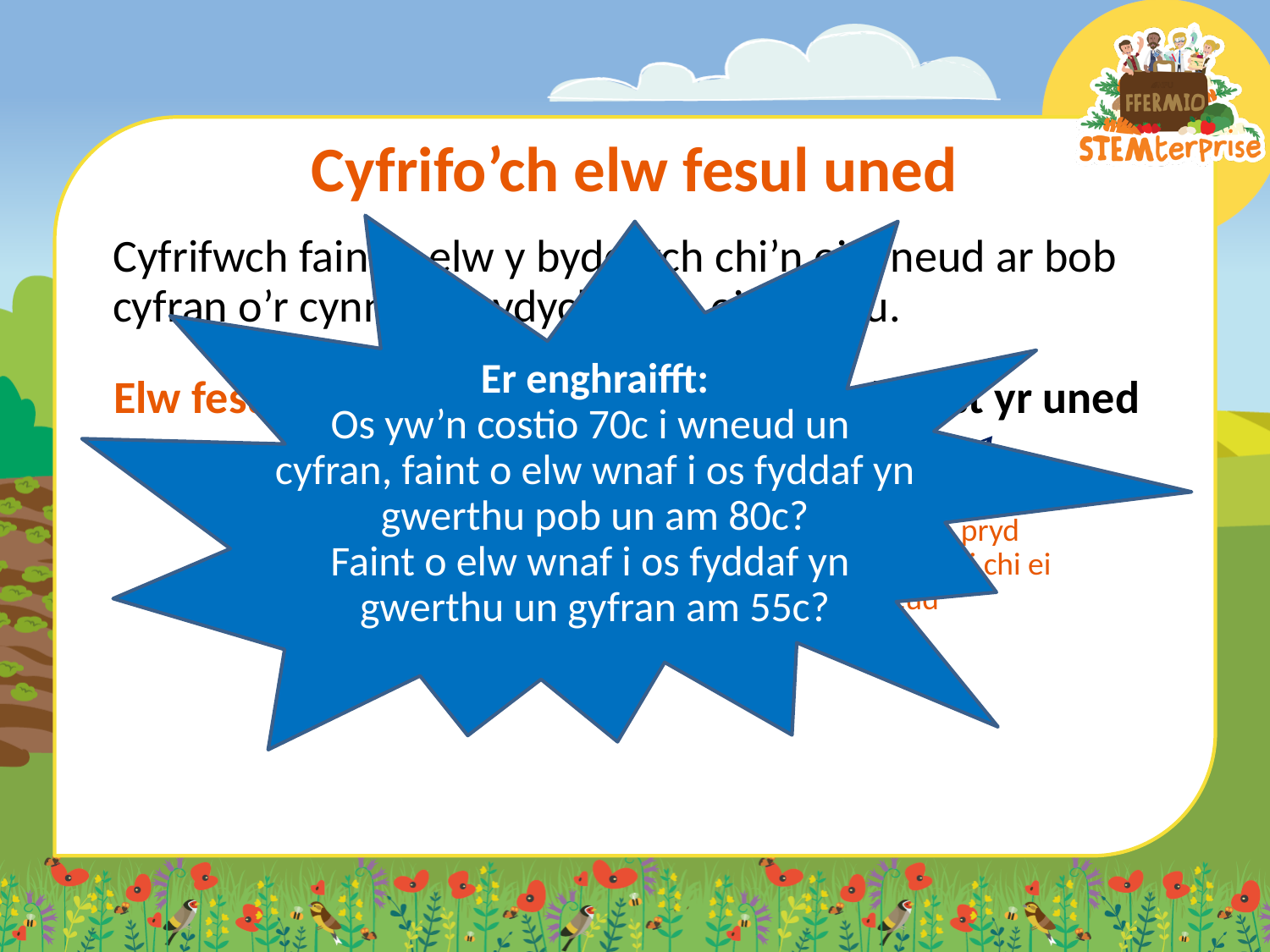

# Cyfrifo’ch elw fesul uned

Cyfrifwch faint o elw y byddwch chi’n ei wneud ar bob cyfran o’r cynnyrch rydych chi’n ei werthu.
Elw fesul uned = pris gwerthu fesul uned – ost yr uned
Er enghraifft:
Os yw’n costio 70c i wneud un
cyfran, faint o elw wnaf i os fyddaf yn gwerthu pob un am 80c?
Faint o elw wnaf i os fyddaf yn
gwerthu un gyfran am 55c?

Y pris y bydd pob cwsmer yn ei dalu am ei bryd bwyd
Faint mae pob pryd bwyd yn ei gostio i chi ei wneud